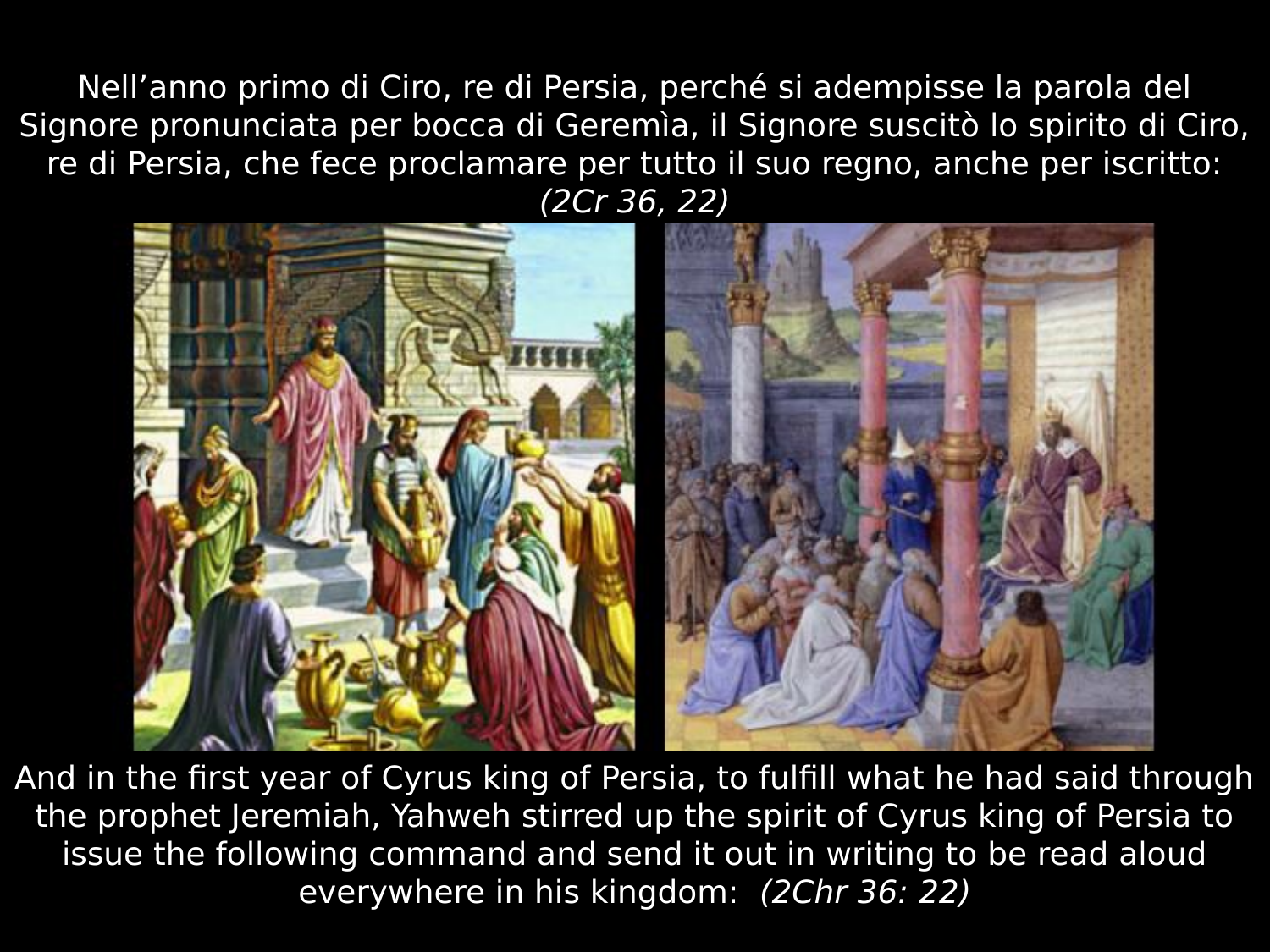

# Nell’anno primo di Ciro, re di Persia, perché si adempisse la parola del Signore pronunciata per bocca di Geremìa, il Signore suscitò lo spirito di Ciro, re di Persia, che fece proclamare per tutto il suo regno, anche per iscritto: (2Cr 36, 22)
And in the first year of Cyrus king of Persia, to fulfill what he had said through the prophet Jeremiah, Yahweh stirred up the spirit of Cyrus king of Persia to issue the following command and send it out in writing to be read aloud everywhere in his kingdom:  (2Chr 36: 22)